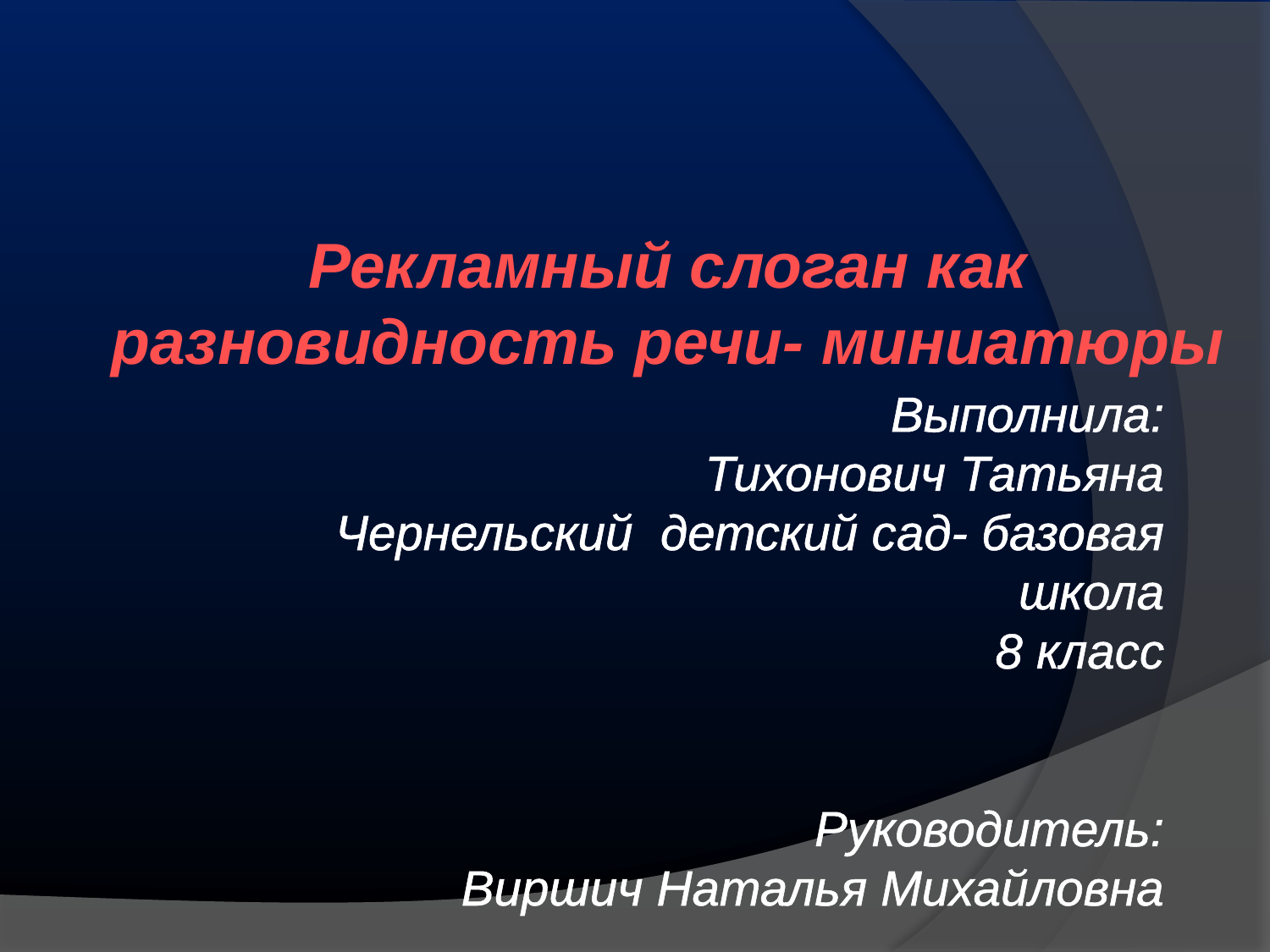

Рекламный слоган как разновидность речи- миниатюры
# Выполнила: Тихонович Татьяна Чернельский  детский сад- базовая школа 8 класс Руководитель: Виршич Наталья Михайловна